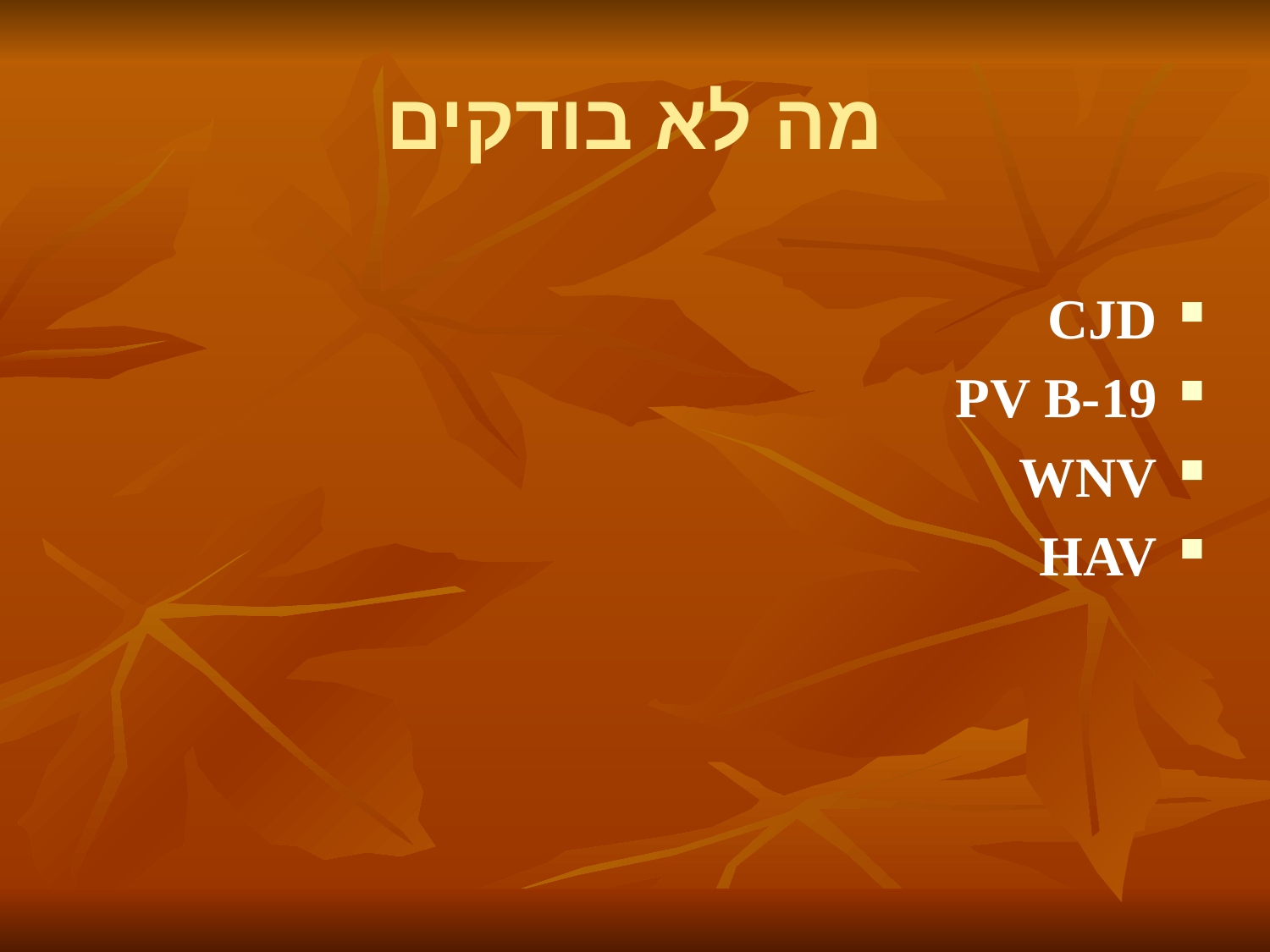

# מה לא בודקים
CJD
PV B-19
WNV
HAV